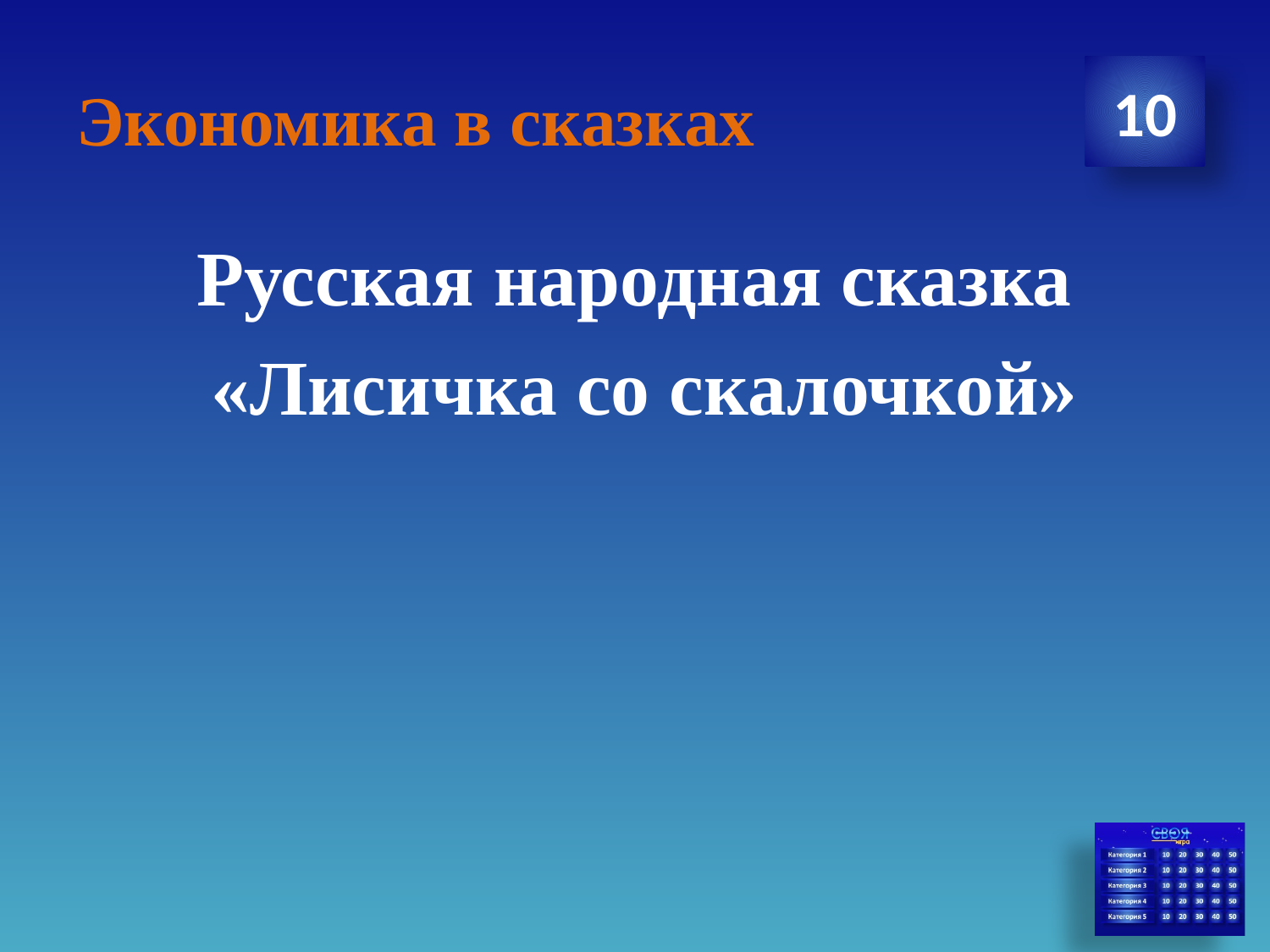

# Экономика в сказках
10
Русская народная сказка
 «Лисичка со скалочкой»